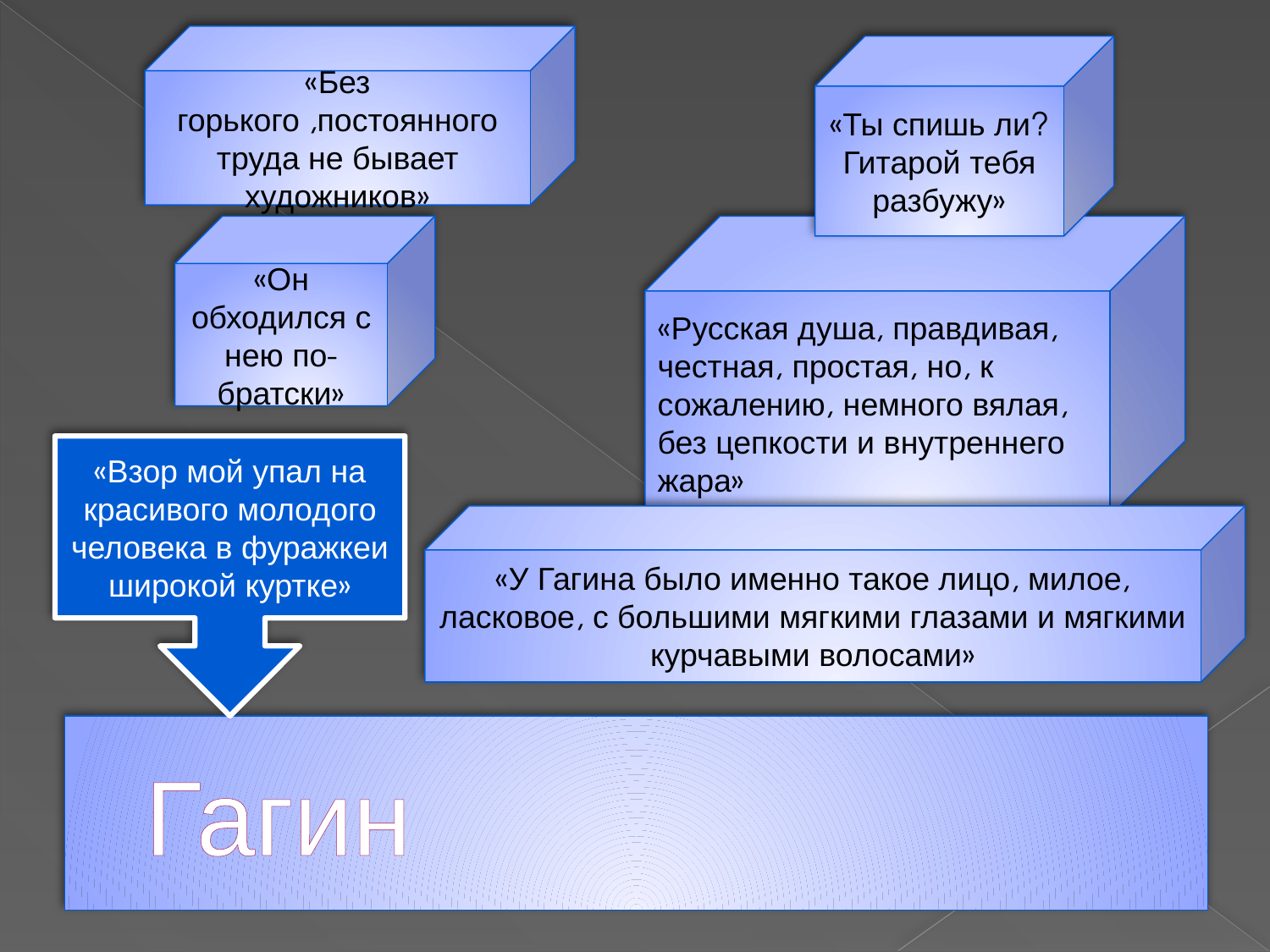

«Без горького ,постоянного труда не бывает художников»
«Ты спишь ли? Гитарой тебя разбужу»
«Он обходился с нею по-братски»
«Русская душа, правдивая, честная, простая, но, к сожалению, немного вялая, без цепкости и внутреннего жара»

«Взор мой упал на красивого молодого человека в фуражкеи широкой куртке»
«У Гагина было именно такое лицо, милое, ласковое, с большими мягкими глазами и мягкими курчавыми волосами»
# Гагин